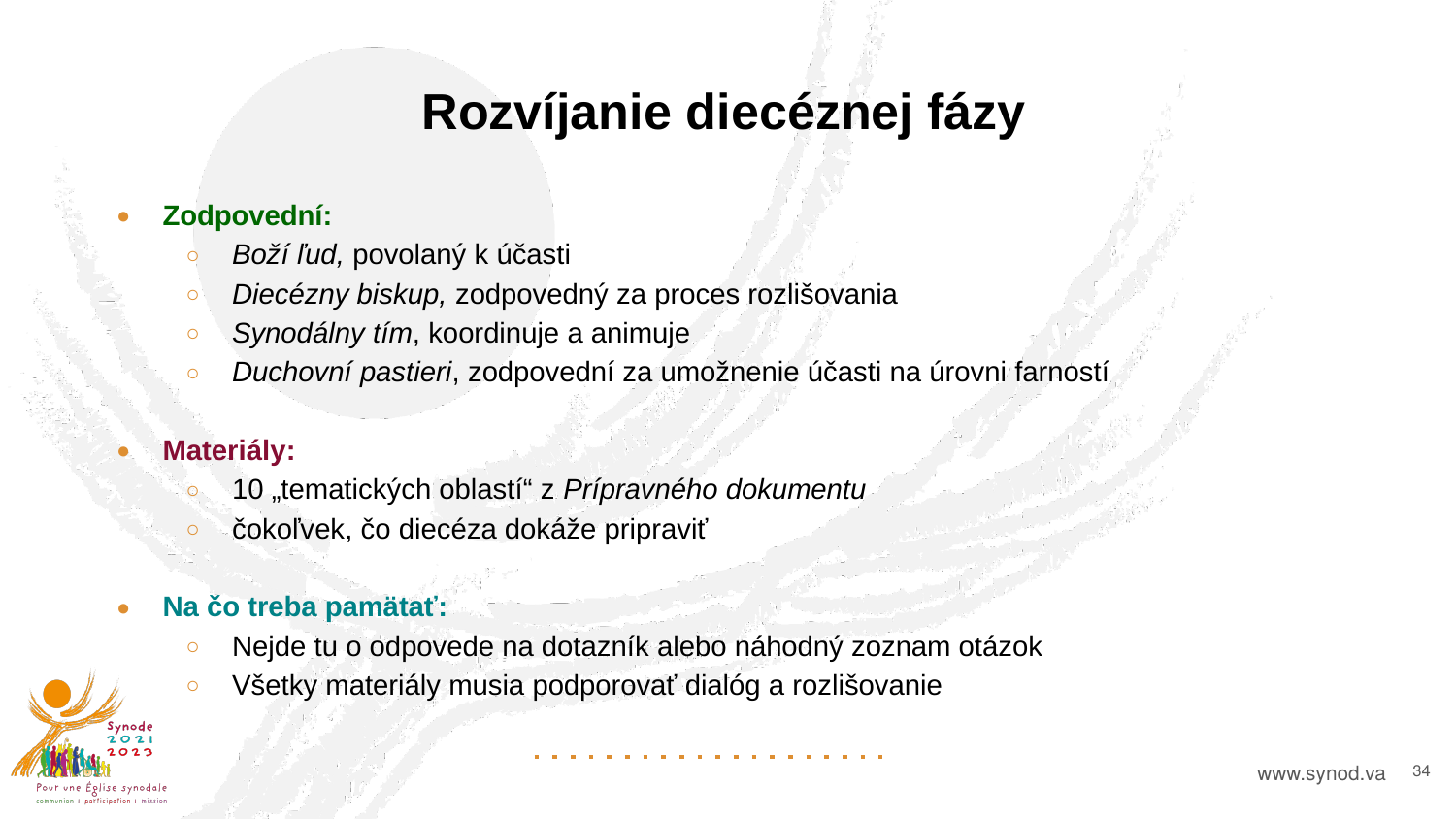

# Rozvíjanie diecéznej fázy
Zodpovední:
Boží ľud, povolaný k účasti
Diecézny biskup, zodpovedný za proces rozlišovania
Synodálny tím, koordinuje a animuje
Duchovní pastieri, zodpovední za umožnenie účasti na úrovni farností

Materiály:
10 „tematických oblastí“ z Prípravného dokumentu
čokoľvek, čo diecéza dokáže pripraviť

Na čo treba pamätať:
Nejde tu o odpovede na dotazník alebo náhodný zoznam otázok
Všetky materiály musia podporovať dialóg a rozlišovanie
34